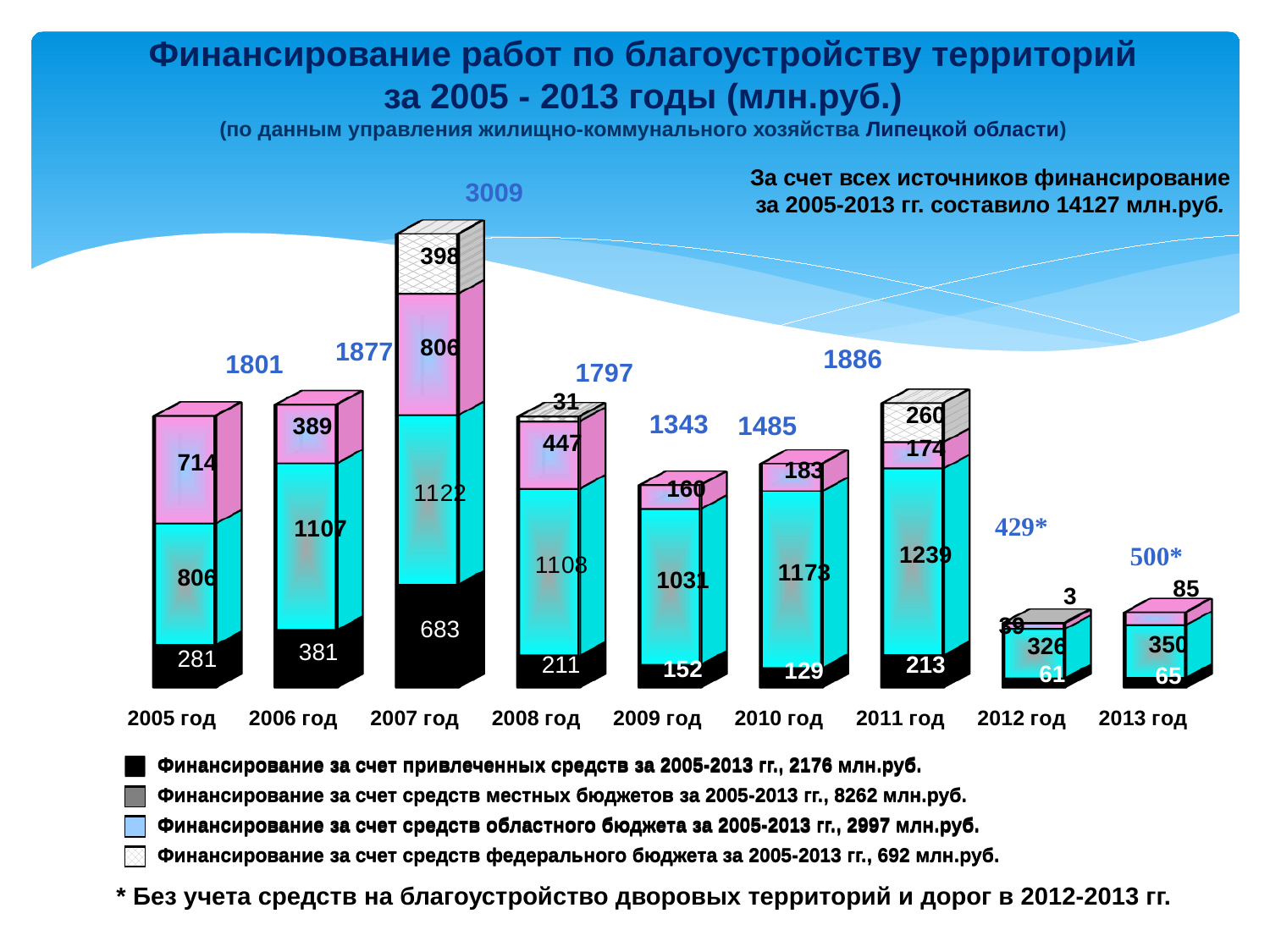

Финансирование работ по благоустройству территорий
за 2005 - 2013 годы (млн.руб.)
(по данным управления жилищно-коммунального хозяйства Липецкой области)

[unsupported chart]

За счет всех источников финансирование за 2005-2013 гг. составило 14127 млн.руб.
1886
1343
1485
Финансирование за счет привлеченных средств за 2005-2013 гг., 2176 млн.руб.
Финансирование за счет привлеченных средств за 2005-2013 гг., 2176 млн.руб.

Финансирование за счет средств местных бюджетов за 2005-2013 гг., 8262 млн.руб.
Финансирование за счет средств местных бюджетов за 2005-2013 гг., 8262 млн.руб.

Финансирование за счет средств областного бюджета за 2005-2013 гг., 2997 млн.руб.
Финансирование за счет средств областного бюджета за 2005-2013 гг., 2997 млн.руб.

Финансирование за счет средств федерального бюджета за 2005-2013 гг., 692 млн.руб.
Финансирование за счет средств федерального бюджета за 2005-2013 гг., 692 млн.руб.

* Без учета средств на благоустройство дворовых территорий и дорог в 2012-2013 гг.